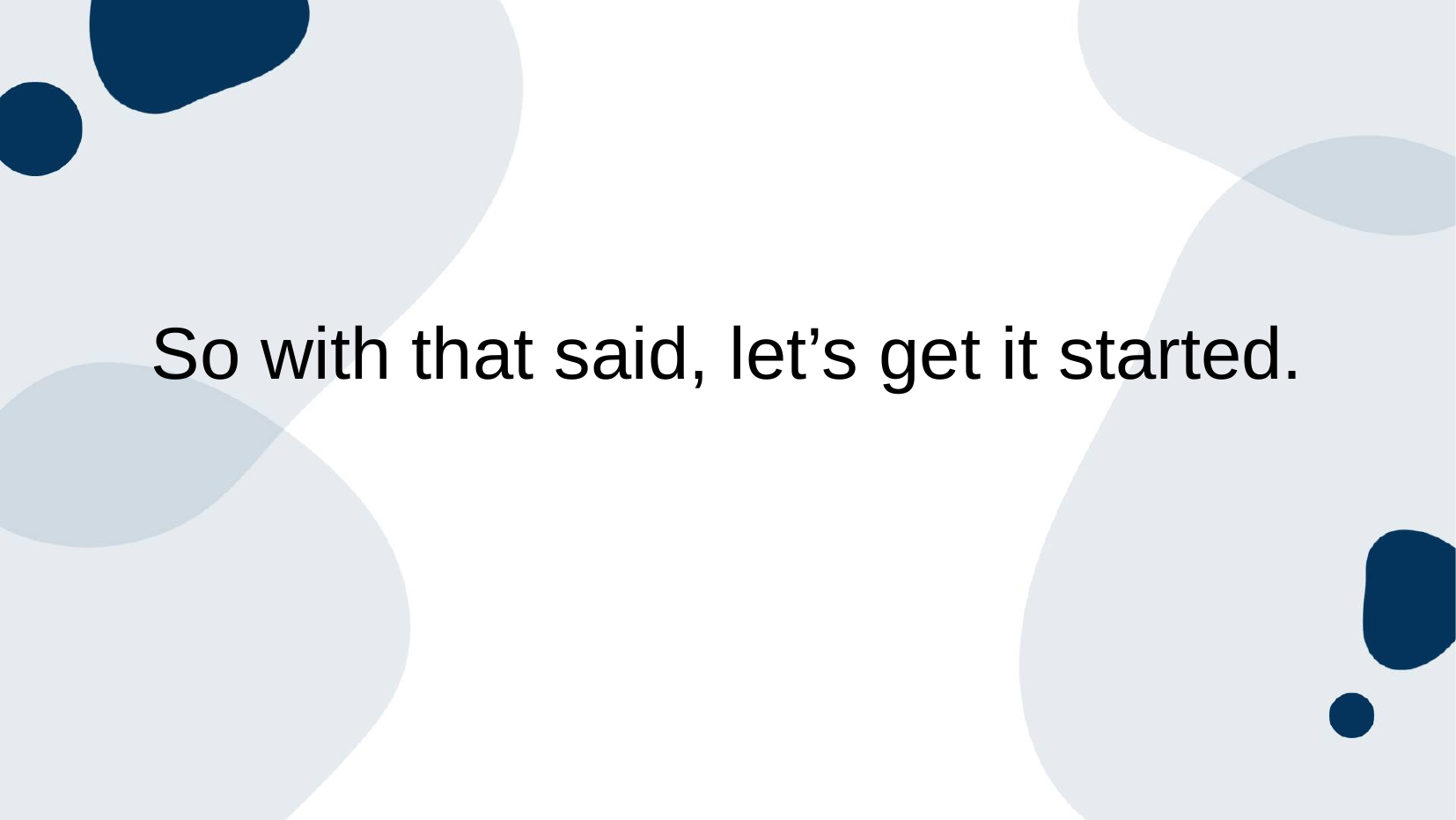

# So with that said, let’s get it started.